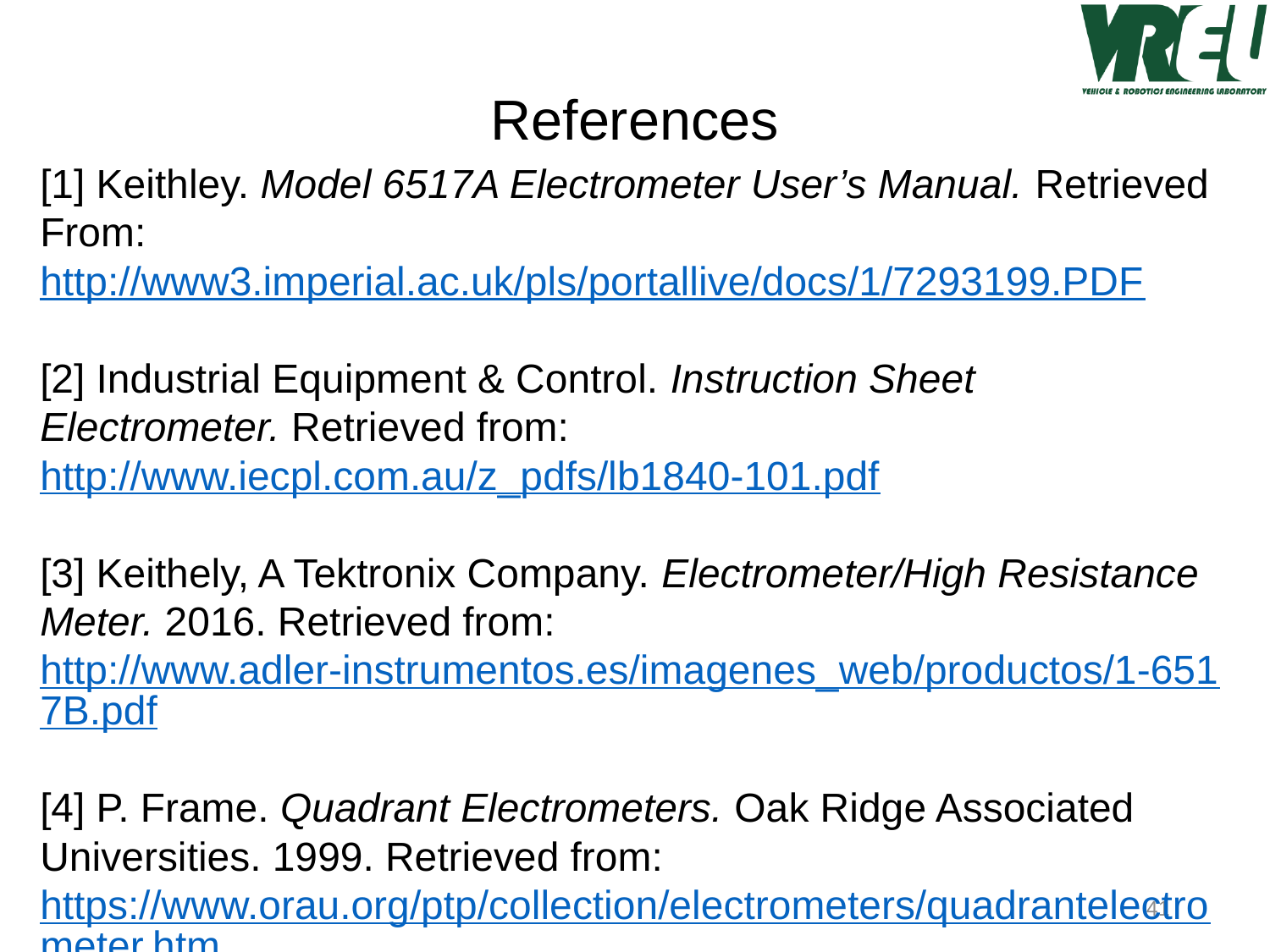

References
[1] Keithley. Model 6517A Electrometer User’s Manual. Retrieved From: http://www3.imperial.ac.uk/pls/portallive/docs/1/7293199.PDF

[2] Industrial Equipment & Control. Instruction Sheet Electrometer. Retrieved from: http://www.iecpl.com.au/z_pdfs/lb1840-101.pdf

[3] Keithely, A Tektronix Company. Electrometer/High Resistance Meter. 2016. Retrieved from: http://www.adler-instrumentos.es/imagenes_web/productos/1-6517B.pdf

[4] P. Frame. Quadrant Electrometers. Oak Ridge Associated Universities. 1999. Retrieved from: https://www.orau.org/ptp/collection/electrometers/quadrantelectrometer.htm

41